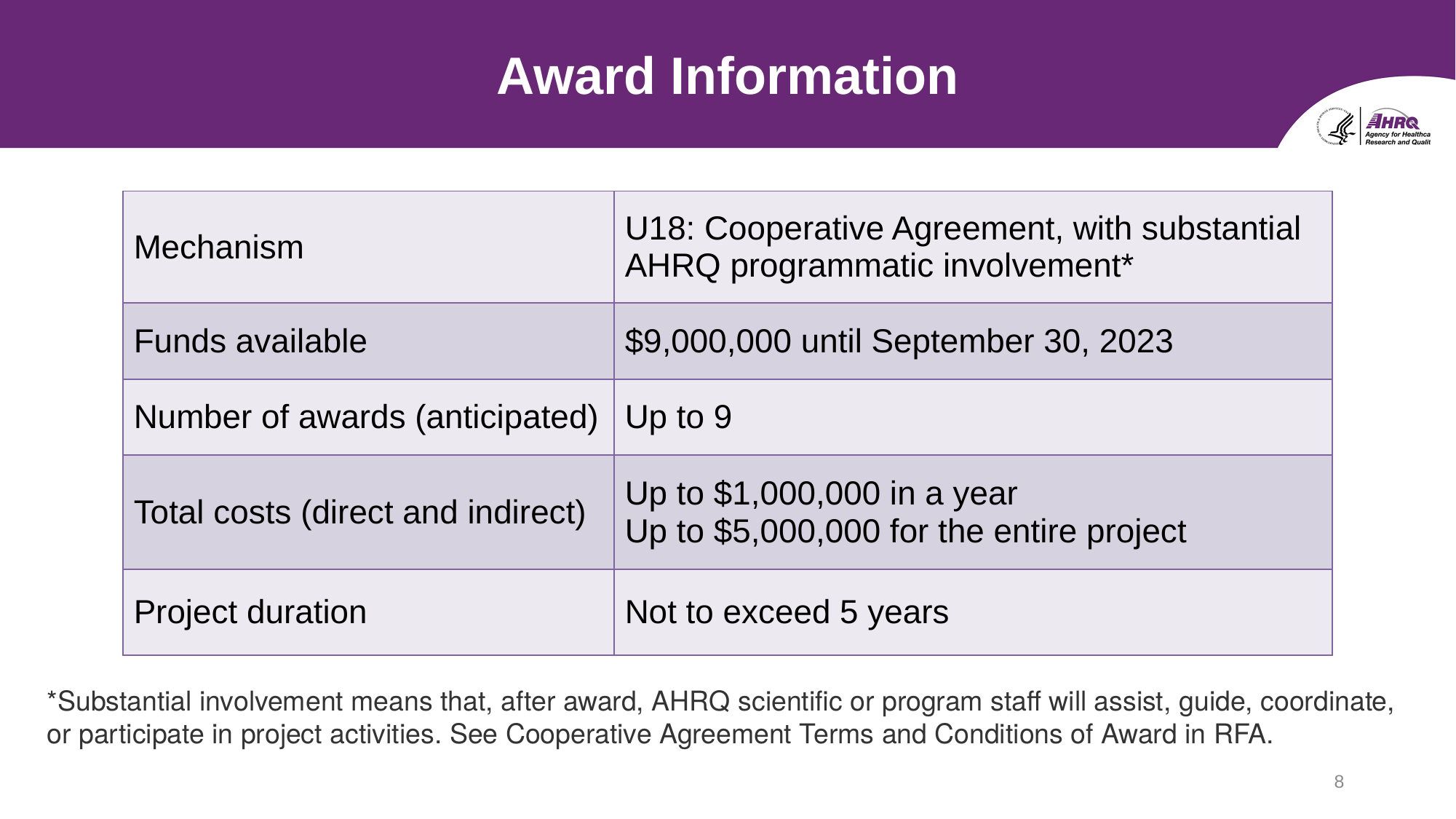

# Award Information
| Mechanism | U18: Cooperative Agreement, with substantial AHRQ programmatic involvement\* |
| --- | --- |
| Funds available | $9,000,000 until September 30, 2023 |
| Number of awards (anticipated) | Up to 9 |
| Total costs (direct and indirect) | Up to $1,000,000 in a year Up to $5,000,000 for the entire project |
| Project duration | Not to exceed 5 years |
*Substantial involvement means that, after award, AHRQ scientific or program staff will assist, guide, coordinate, or participate in project activities. See Cooperative Agreement Terms and Conditions of Award in RFA.
8